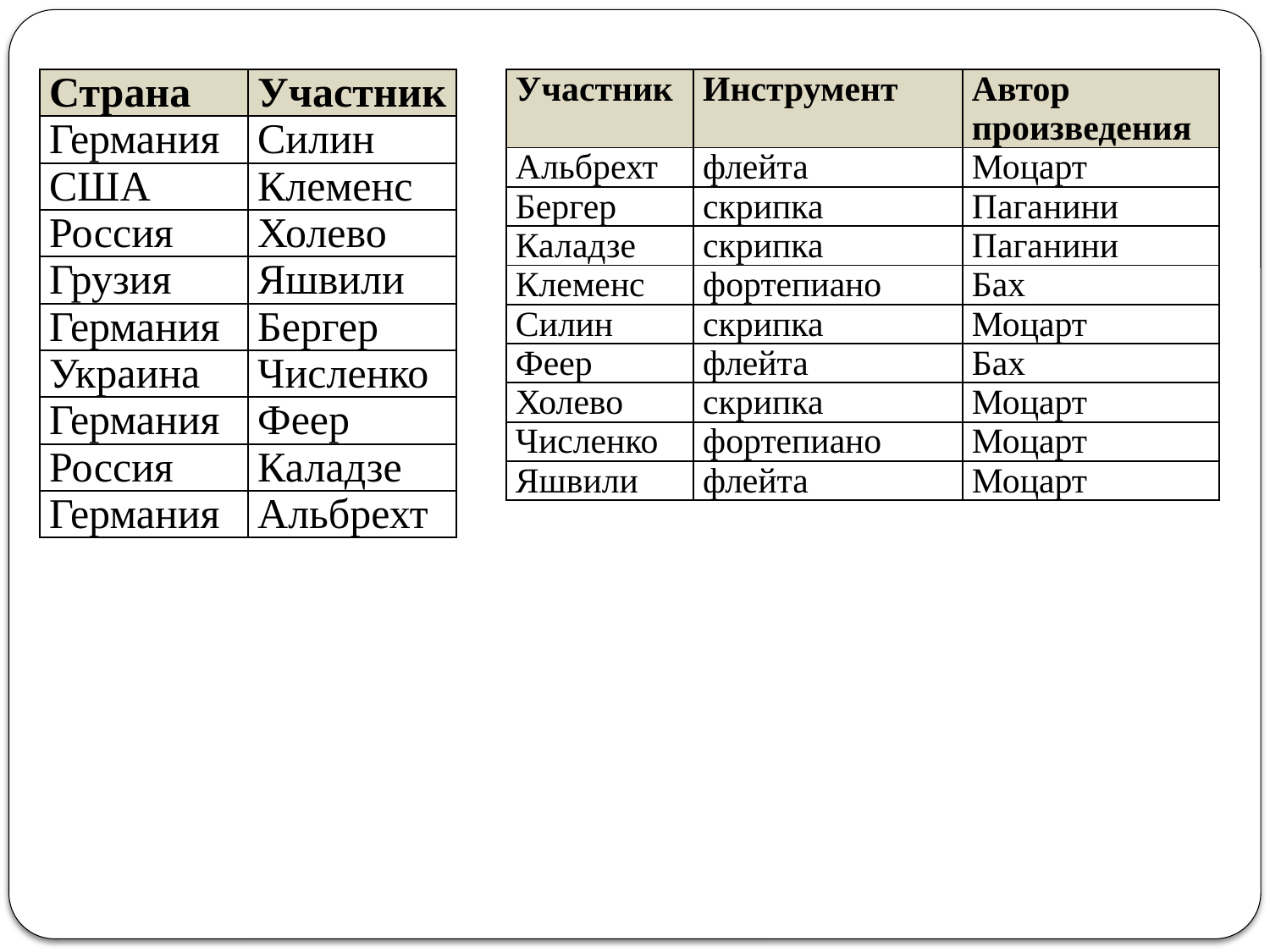

#
| Страна | Участник |
| --- | --- |
| Германия | Силин |
| США | Клеменс |
| Россия | Холево |
| Грузия | Яшвили |
| Германия | Бергер |
| Украина | Численко |
| Германия | Феер |
| Россия | Каладзе |
| Германия | Альбрехт |
| Участник | Инструмент | Автор произведения |
| --- | --- | --- |
| Альбрехт | флейта | Моцарт |
| Бергер | скрипка | Паганини |
| Каладзе | скрипка | Паганини |
| Клеменс | фортепиано | Бах |
| Силин | скрипка | Моцарт |
| Феер | флейта | Бах |
| Холево | скрипка | Моцарт |
| Численко | фортепиано | Моцарт |
| Яшвили | флейта | Моцарт |